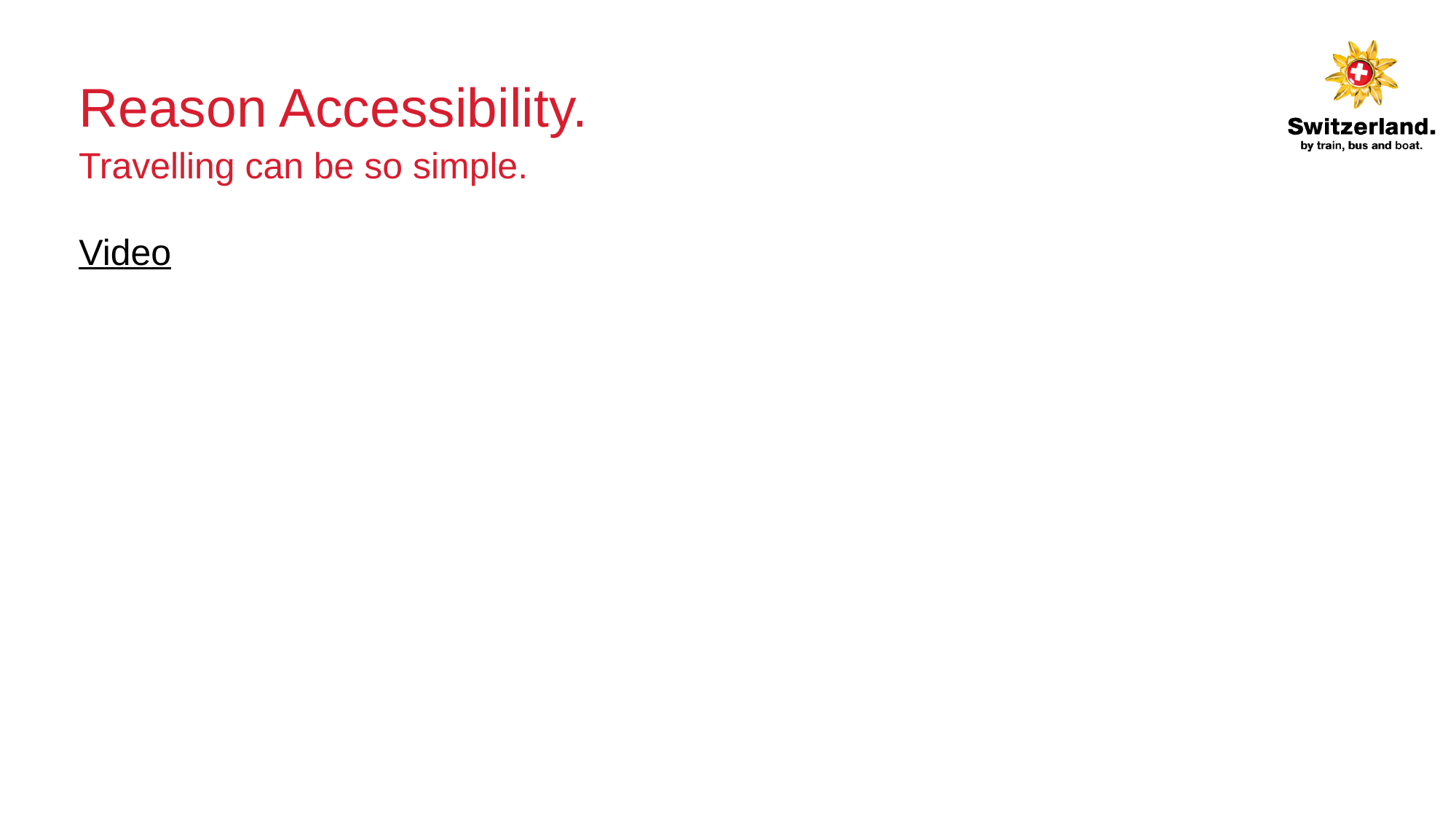

# Reason Accessibility. Travelling can be so simple.
Video